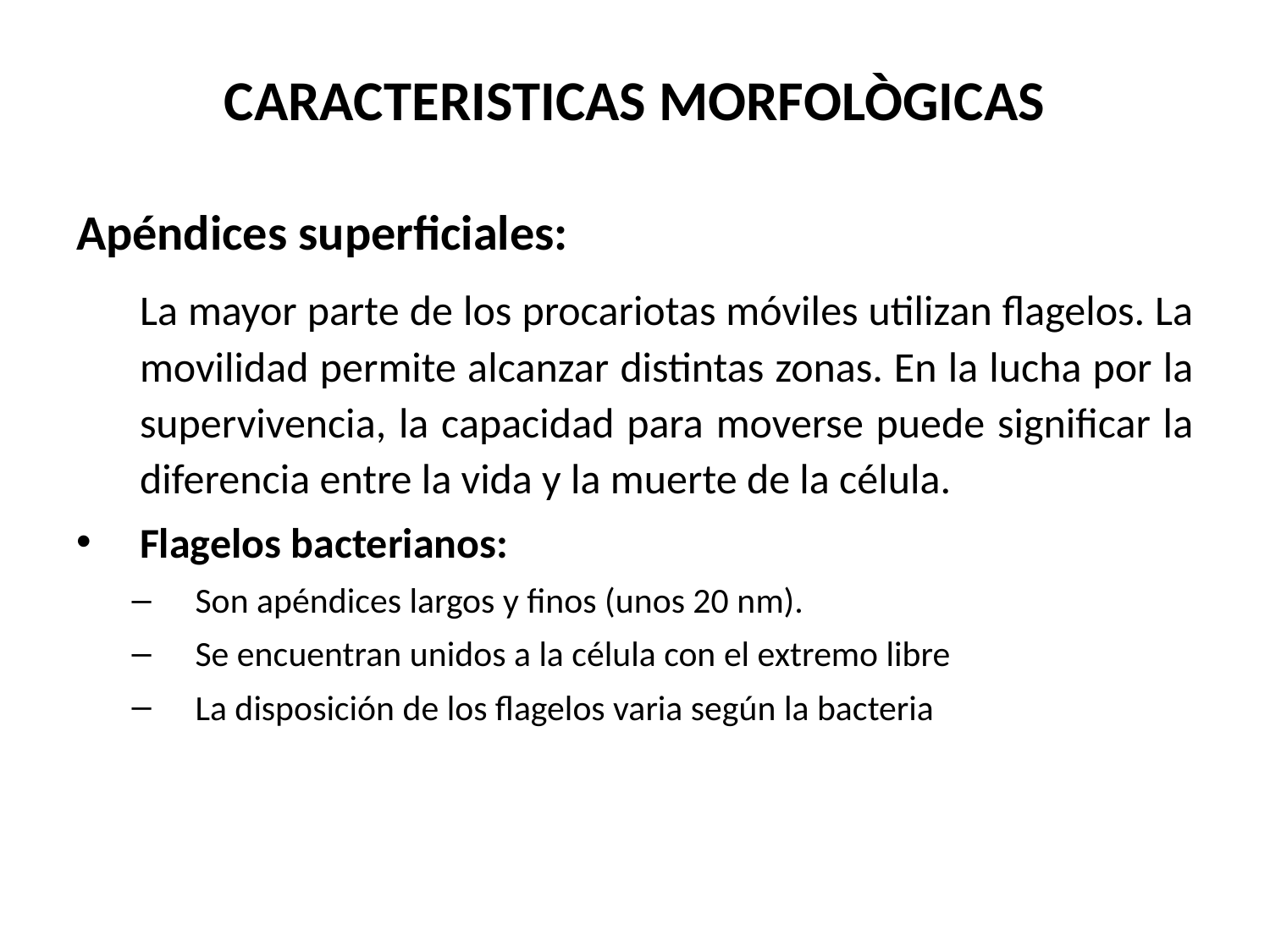

# CARACTERISTICAS MORFOLÒGICAS
Apéndices superficiales:
	La mayor parte de los procariotas móviles utilizan flagelos. La movilidad permite alcanzar distintas zonas. En la lucha por la supervivencia, la capacidad para moverse puede significar la diferencia entre la vida y la muerte de la célula.
Flagelos bacterianos:
Son apéndices largos y finos (unos 20 nm).
Se encuentran unidos a la célula con el extremo libre
La disposición de los flagelos varia según la bacteria